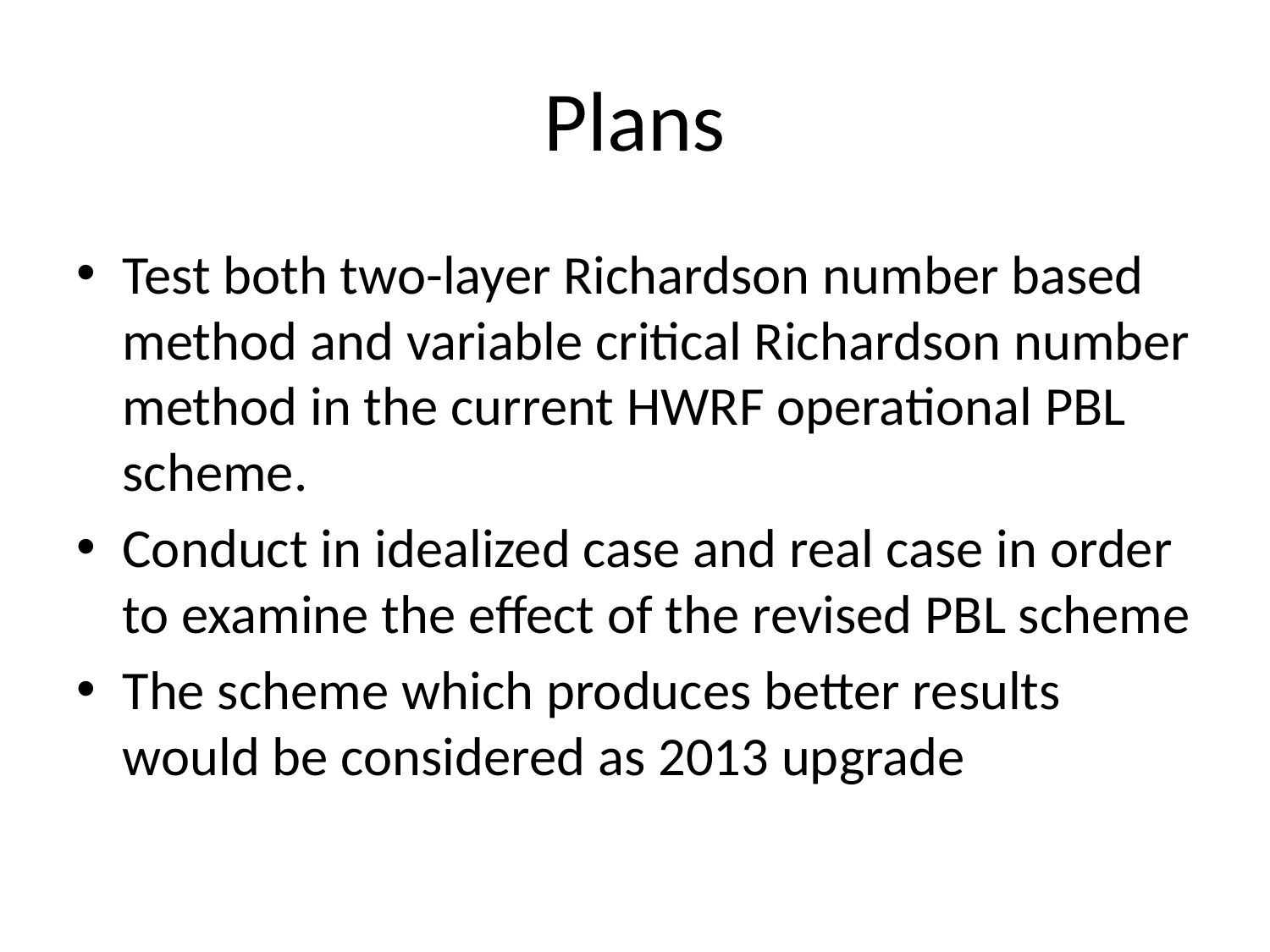

# Plans
Test both two-layer Richardson number based method and variable critical Richardson number method in the current HWRF operational PBL scheme.
Conduct in idealized case and real case in order to examine the effect of the revised PBL scheme
The scheme which produces better results would be considered as 2013 upgrade